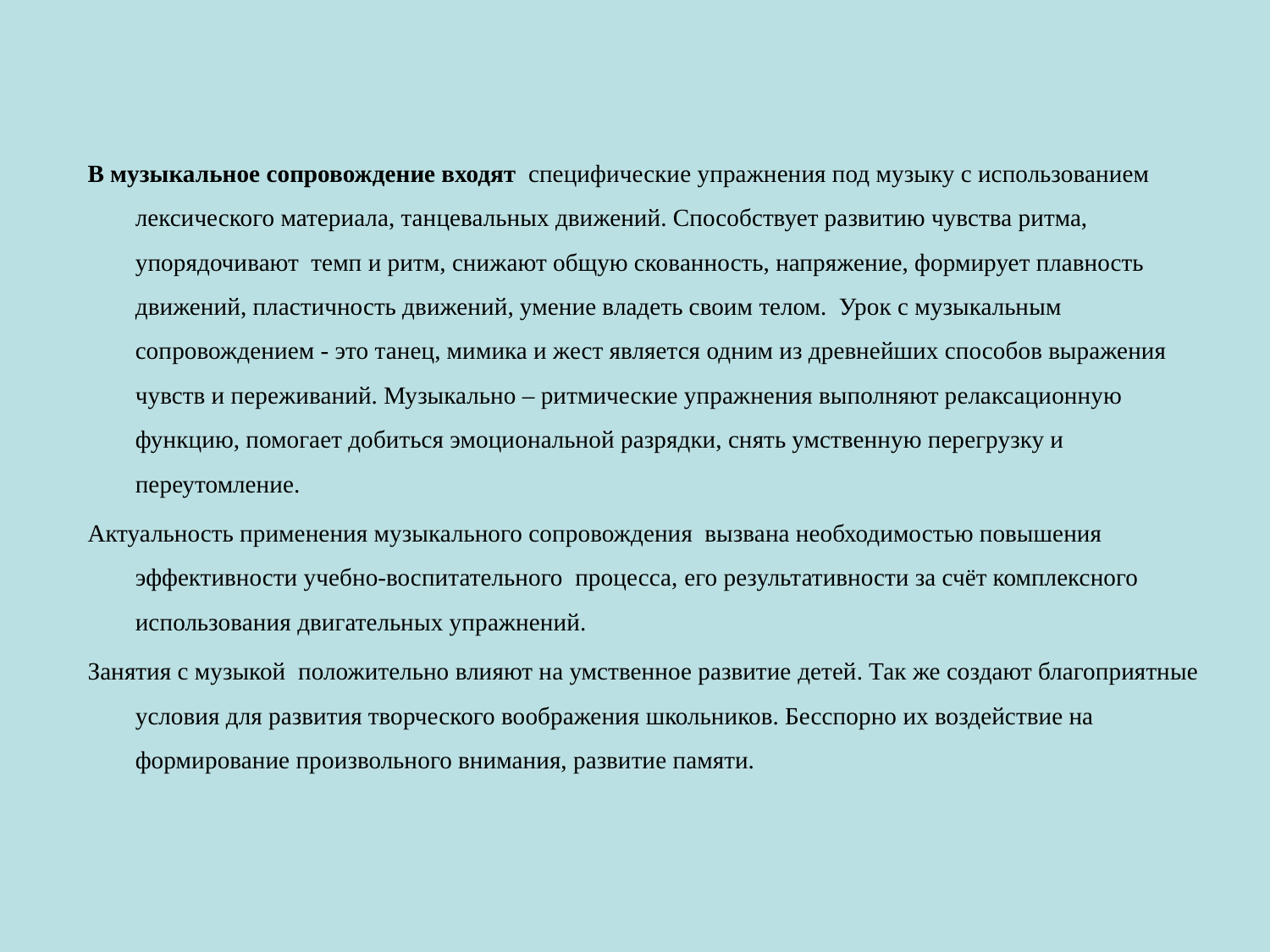

В музыкальное сопровождение входят  специфические упражнения под музыку с использованием лексического материала, танцевальных движений. Способствует развитию чувства ритма, упорядочивают  темп и ритм, снижают общую скованность, напряжение, формирует плавность движений, пластичность движений, умение владеть своим телом.  Урок с музыкальным сопровождением - это танец, мимика и жест является одним из древнейших способов выражения чувств и переживаний. Музыкально – ритмические упражнения выполняют релаксационную функцию, помогает добиться эмоциональной разрядки, снять умственную перегрузку и переутомление.
Актуальность применения музыкального сопровождения  вызвана необходимостью повышения эффективности учебно-воспитательного  процесса, его результативности за счёт комплексного использования двигательных упражнений.
Занятия с музыкой  положительно влияют на умственное развитие детей. Так же создают благоприятные условия для развития творческого воображения школьников. Бесспорно их воздействие на формирование произвольного внимания, развитие памяти.